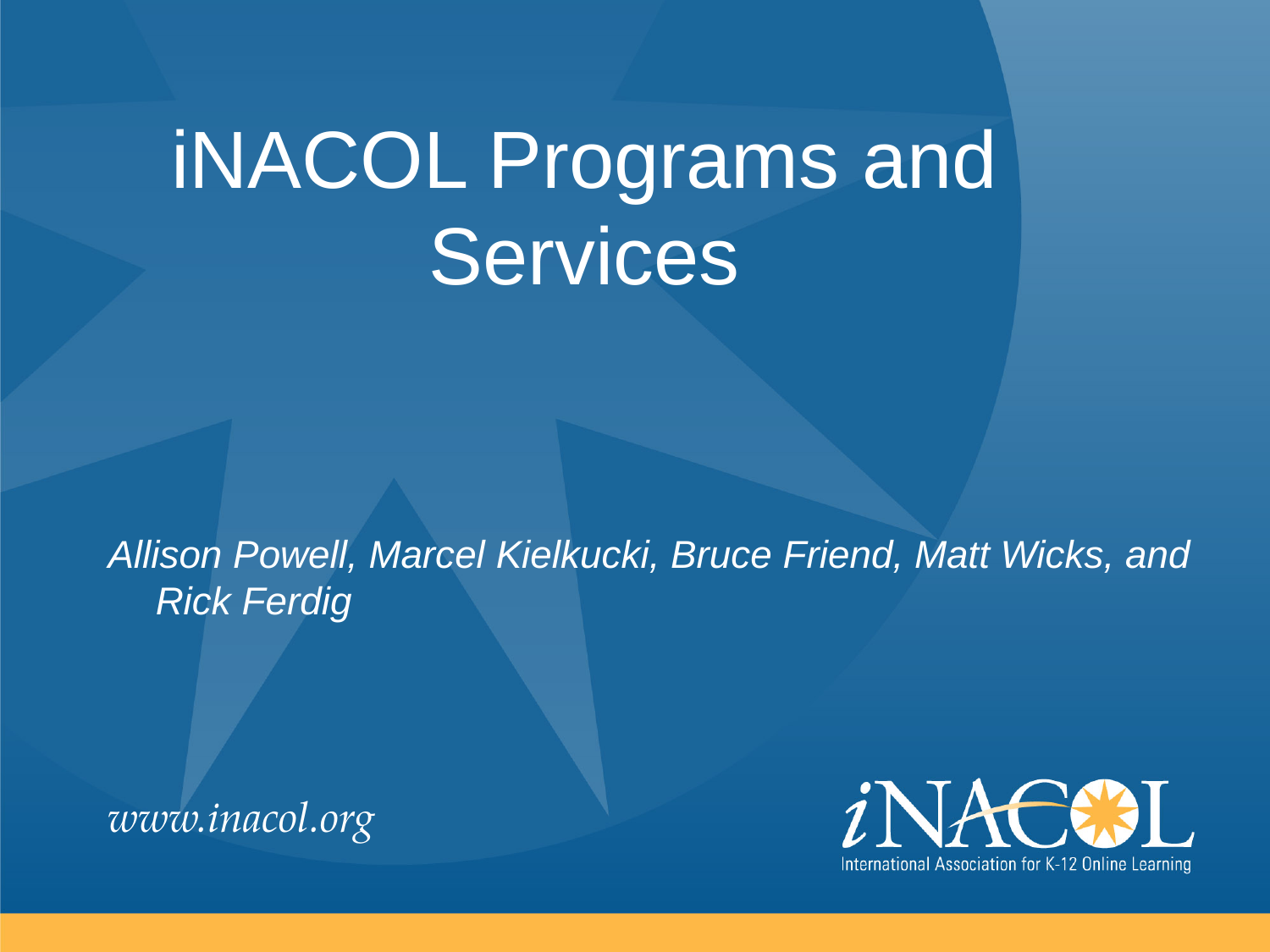

# iNACOL Programs and Services
Allison Powell, Marcel Kielkucki, Bruce Friend, Matt Wicks, and Rick Ferdig